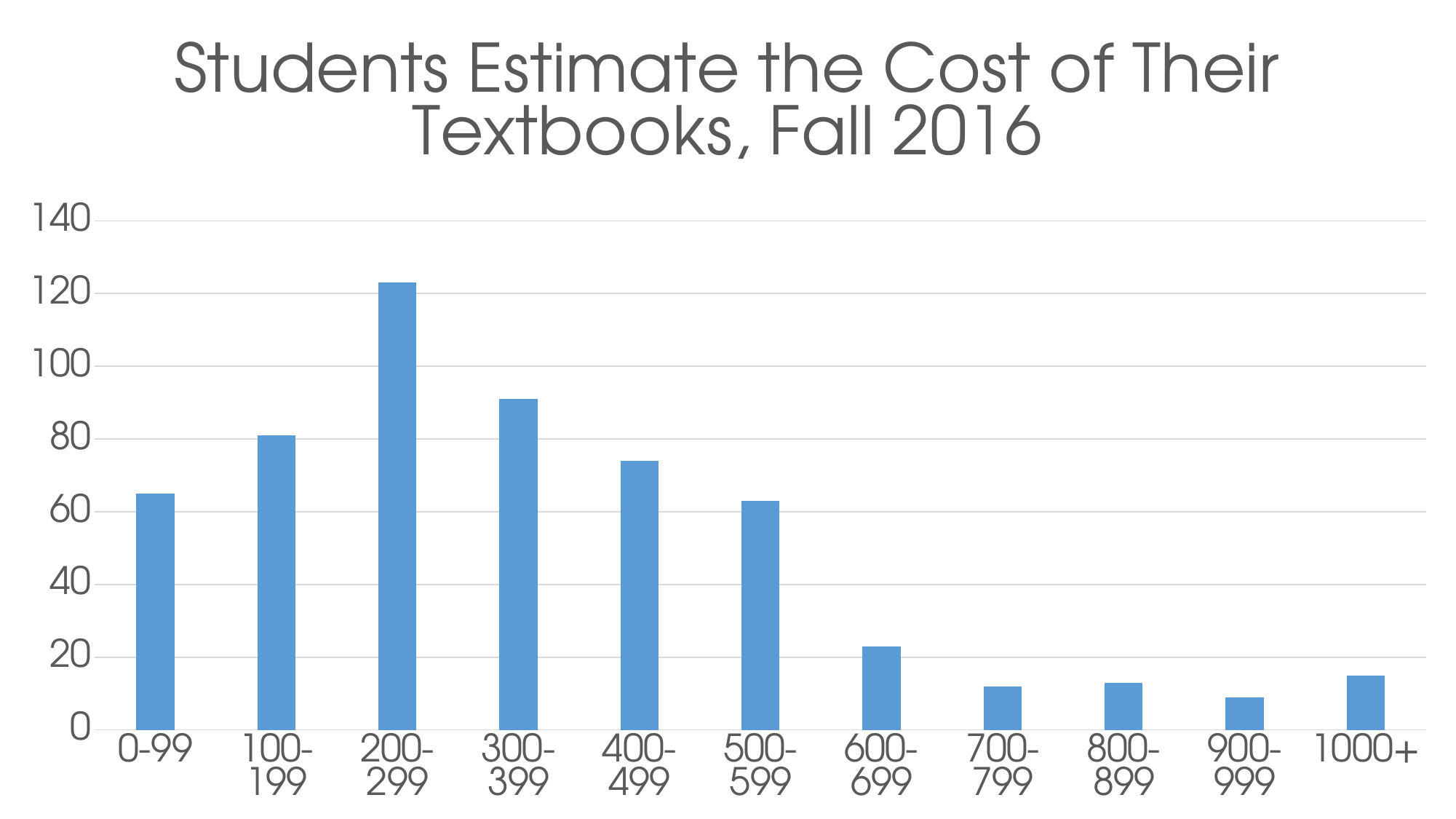

### Chart: Students Estimate the Cost of Their Textbooks, Fall 2016

| Category |  |
|---|---|
| 0-99 | 65.0 |
| 100-199 | 81.0 |
| 200-299 | 123.0 |
| 300-399 | 91.0 |
| 400-499 | 74.0 |
| 500-599 | 63.0 |
| 600-699 | 23.0 |
| 700-799 | 12.0 |
| 800-899 | 13.0 |
| 900-999 | 9.0 |
| 1000+ | 15.0 |